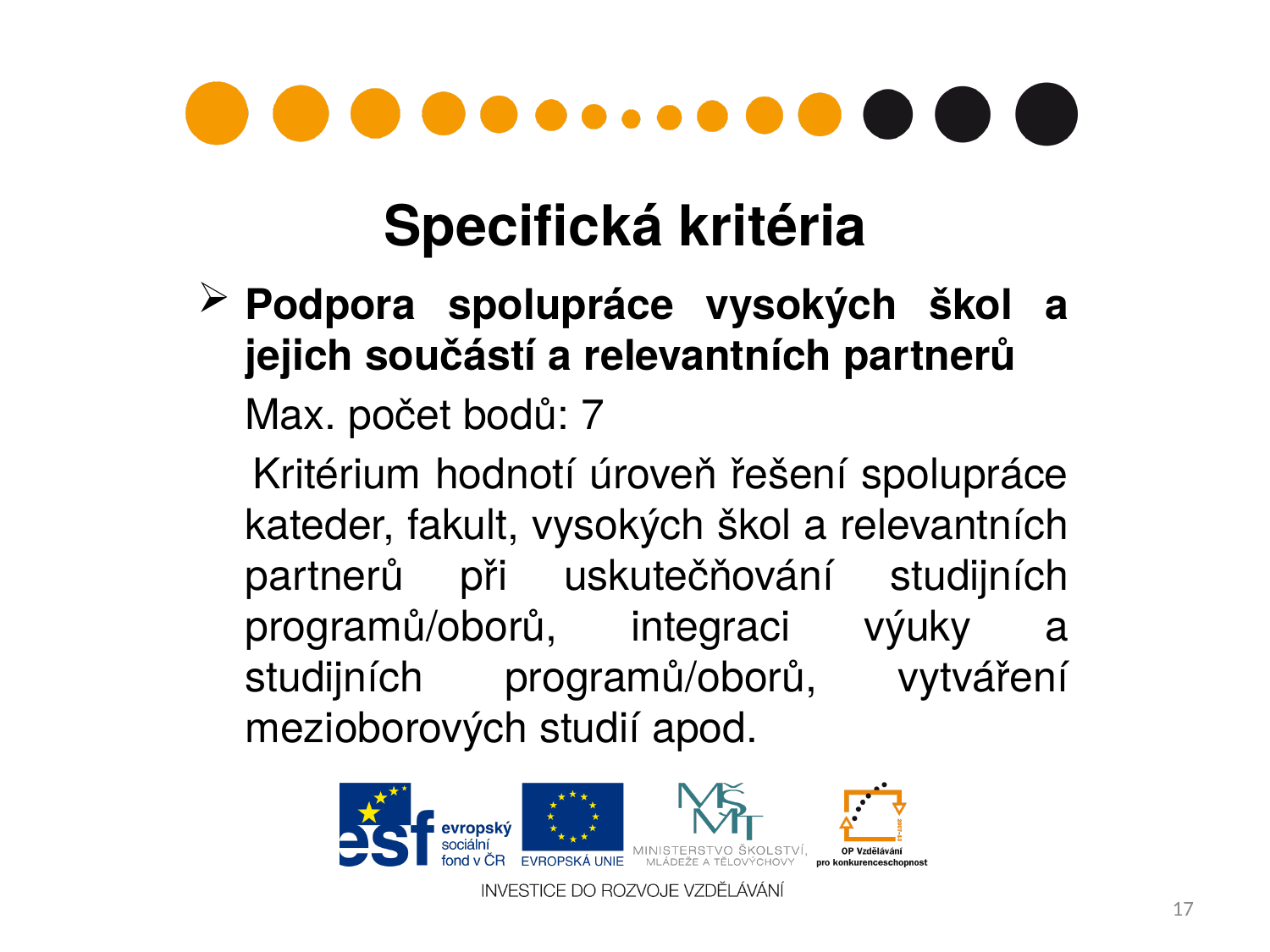

# Specifická kritéria
Podpora spolupráce vysokých škol a jejich součástí a relevantních partnerů
    Max. počet bodů: 7
    Kritérium hodnotí úroveň řešení spolupráce kateder, fakult, vysokých škol a relevantních partnerů při uskutečňování studijních programů/oborů, integraci výuky a studijních programů/oborů, vytváření mezioborových studií apod.
17